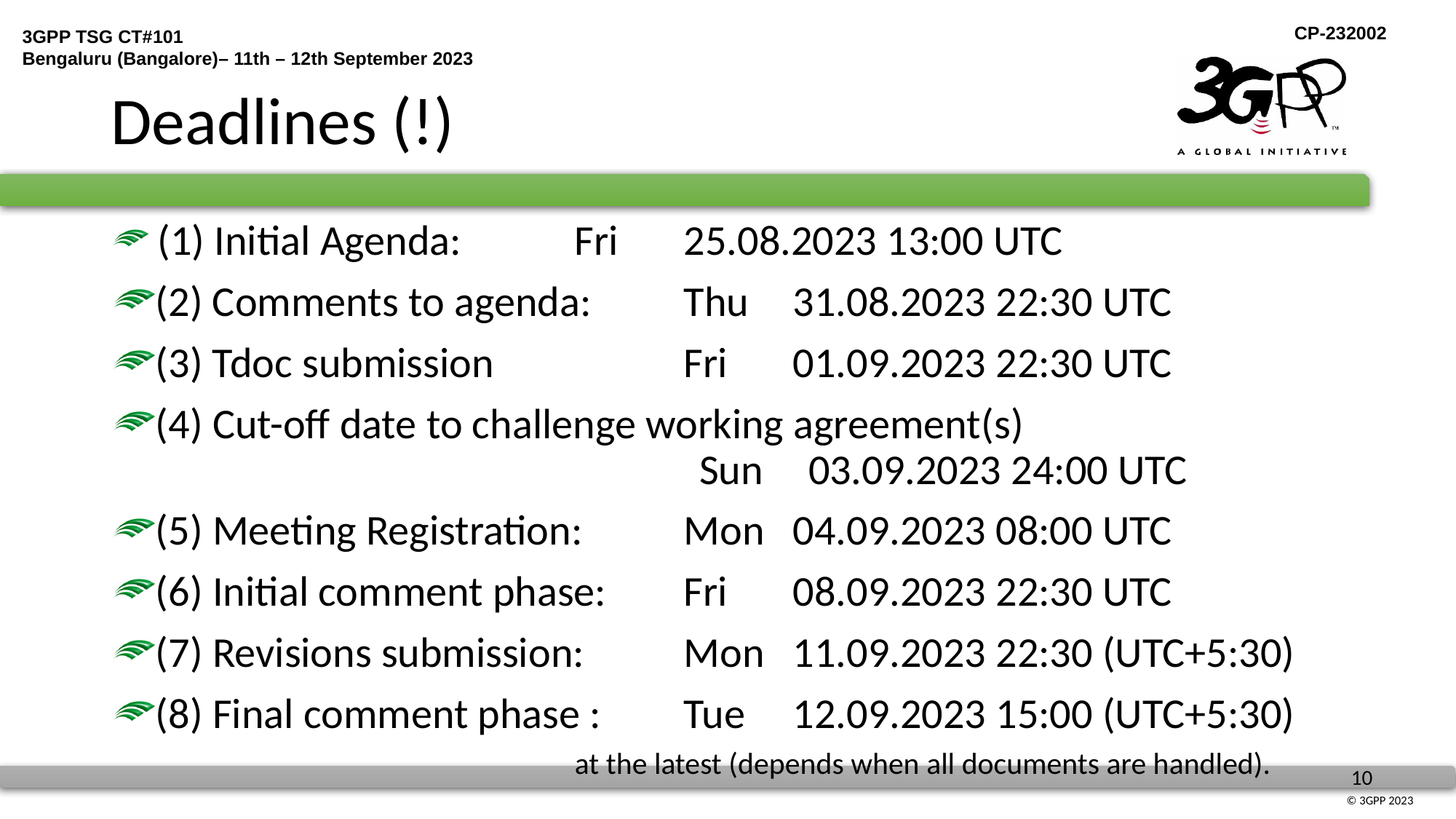

# Deadlines (!)
 (1) Initial Agenda:		Fri	25.08.2023 13:00 UTC
(2) Comments to agenda:	Thu 	31.08.2023 22:30 UTC
(3) Tdoc submission		Fri 	01.09.2023 22:30 UTC
(4) Cut-off date to challenge working agreement(s)
					Sun 	03.09.2023 24:00 UTC
(5) Meeting Registration:	Mon	04.09.2023 08:00 UTC
(6) Initial comment phase:	Fri 	08.09.2023 22:30 UTC
(7) Revisions submission: 	Mon	11.09.2023 22:30 (UTC+5:30)
(8) Final comment phase :	Tue 	12.09.2023 15:00 (UTC+5:30)
		 		at the latest (depends when all documents are handled).